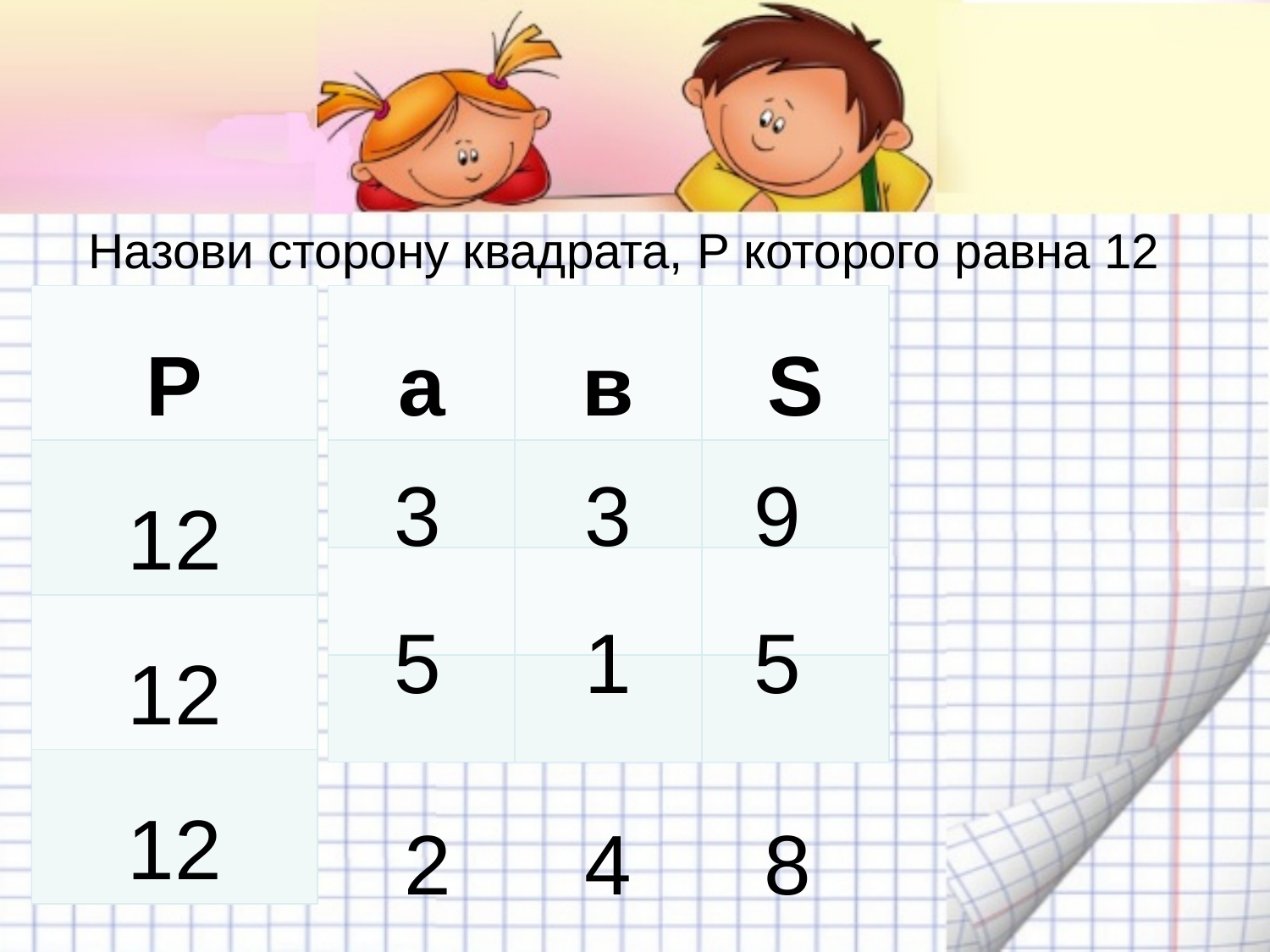

# Назови сторону квадрата, Р которого равна 12
| Р |
| --- |
| 12 |
| 12 |
| 12 |
| а | в | S |
| --- | --- | --- |
|  |  |  |
|  |  |  |
|  |  |  |
3
3
9
5
1
5
2
4
8